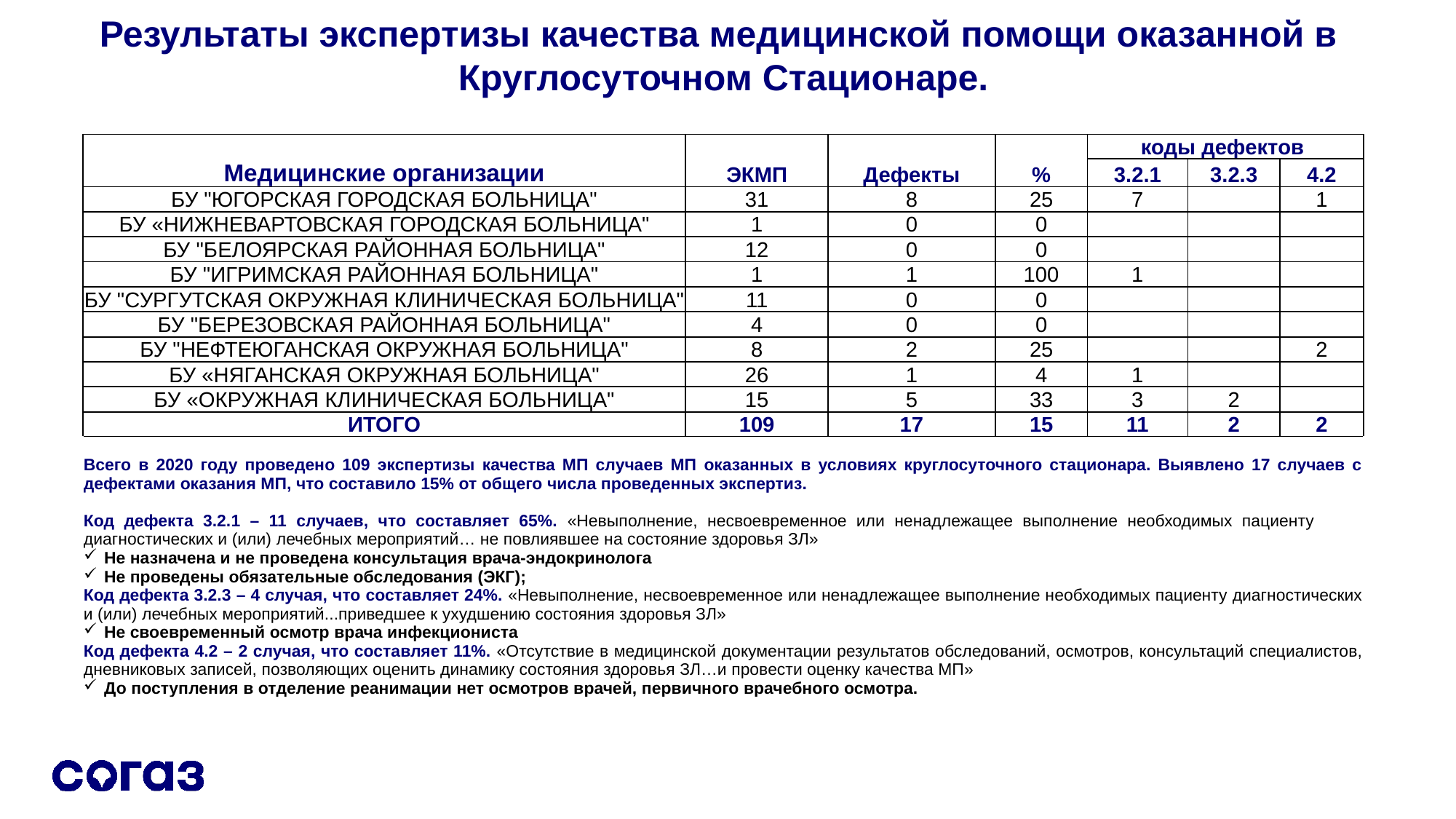

Результаты экспертизы качества медицинской помощи оказанной в  Круглосуточном Стационаре.
| Медицинские организации | ЭКМП | Дефекты | % | коды дефектов |  |  |
| --- | --- | --- | --- | --- | --- | --- |
|  |  |  |  | 3.2.1 | 3.2.3 | 4.2 |
| БУ "ЮГОРСКАЯ ГОРОДСКАЯ БОЛЬНИЦА" | 31 | 8 | 25 | 7 |  | 1 |
| БУ «НИЖНЕВАРТОВСКАЯ ГОРОДСКАЯ БОЛЬНИЦА" | 1 | 0 | 0 |  |  |  |
| БУ "БЕЛОЯРСКАЯ РАЙОННАЯ БОЛЬНИЦА" | 12 | 0 | 0 |  |  |  |
| БУ "ИГРИМСКАЯ РАЙОННАЯ БОЛЬНИЦА" | 1 | 1 | 100 | 1 |  |  |
| БУ "СУРГУТСКАЯ ОКРУЖНАЯ КЛИНИЧЕСКАЯ БОЛЬНИЦА" | 11 | 0 | 0 |  |  |  |
| БУ "БЕРЕЗОВСКАЯ РАЙОННАЯ БОЛЬНИЦА" | 4 | 0 | 0 |  |  |  |
| БУ "НЕФТЕЮГАНСКАЯ ОКРУЖНАЯ БОЛЬНИЦА" | 8 | 2 | 25 |  |  | 2 |
| БУ «НЯГАНСКАЯ ОКРУЖНАЯ БОЛЬНИЦА" | 26 | 1 | 4 | 1 |  |  |
| БУ «ОКРУЖНАЯ КЛИНИЧЕСКАЯ БОЛЬНИЦА" | 15 | 5 | 33 | 3 | 2 |  |
| ИТОГО | 109 | 17 | 15 | 11 | 2 | 2 |
| Всего в 2020 году проведено 109 экспертизы качества МП случаев МП оказанных в условиях круглосуточного стационара. Выявлено 17 случаев с дефектами оказания МП, что составило 15% от общего числа проведенных экспертиз. Код дефекта 3.2.1 – 11 случаев, что составляет 65%. «Невыполнение, несвоевременное или ненадлежащее выполнение необходимых пациенту диагностических и (или) лечебных мероприятий… не повлиявшее на состояние здоровья ЗЛ» Не назначена и не проведена консультация врача-эндокринолога Не проведены обязательные обследования (ЭКГ); Код дефекта 3.2.3 – 4 случая, что составляет 24%. «Невыполнение, несвоевременное или ненадлежащее выполнение необходимых пациенту диагностических и (или) лечебных мероприятий...приведшее к ухудшению состояния здоровья ЗЛ» Не своевременный осмотр врача инфекциониста Код дефекта 4.2 – 2 случая, что составляет 11%. «Отсутствие в медицинской документации результатов обследований, осмотров, консультаций специалистов, дневниковых записей, позволяющих оценить динамику состояния здоровья ЗЛ…и провести оценку качества МП» До поступления в отделение реанимации нет осмотров врачей, первичного врачебного осмотра. |  |  |  |  |  |  |